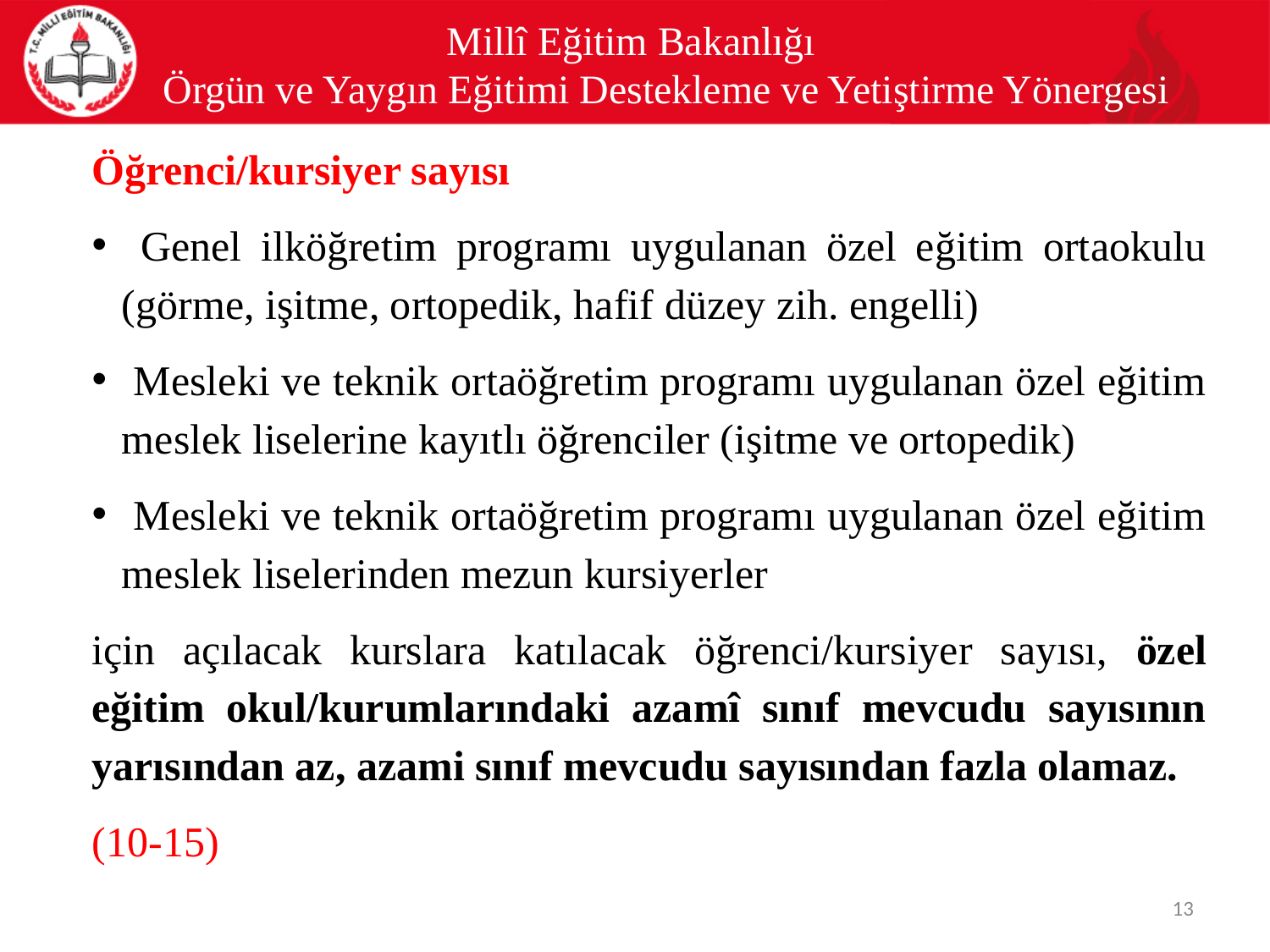

# Millî Eğitim Bakanlığı Örgün ve Yaygın Eğitimi Destekleme ve Yetiştirme Yönergesi
Öğrenci/kursiyer sayısı
 Genel ilköğretim programı uygulanan özel eğitim ortaokulu (görme, işitme, ortopedik, hafif düzey zih. engelli)
 Mesleki ve teknik ortaöğretim programı uygulanan özel eğitim meslek liselerine kayıtlı öğrenciler (işitme ve ortopedik)
 Mesleki ve teknik ortaöğretim programı uygulanan özel eğitim meslek liselerinden mezun kursiyerler
için açılacak kurslara katılacak öğrenci/kursiyer sayısı, özel eğitim okul/kurumlarındaki azamî sınıf mevcudu sayısının yarısından az, azami sınıf mevcudu sayısından fazla olamaz.
(10-15)

13